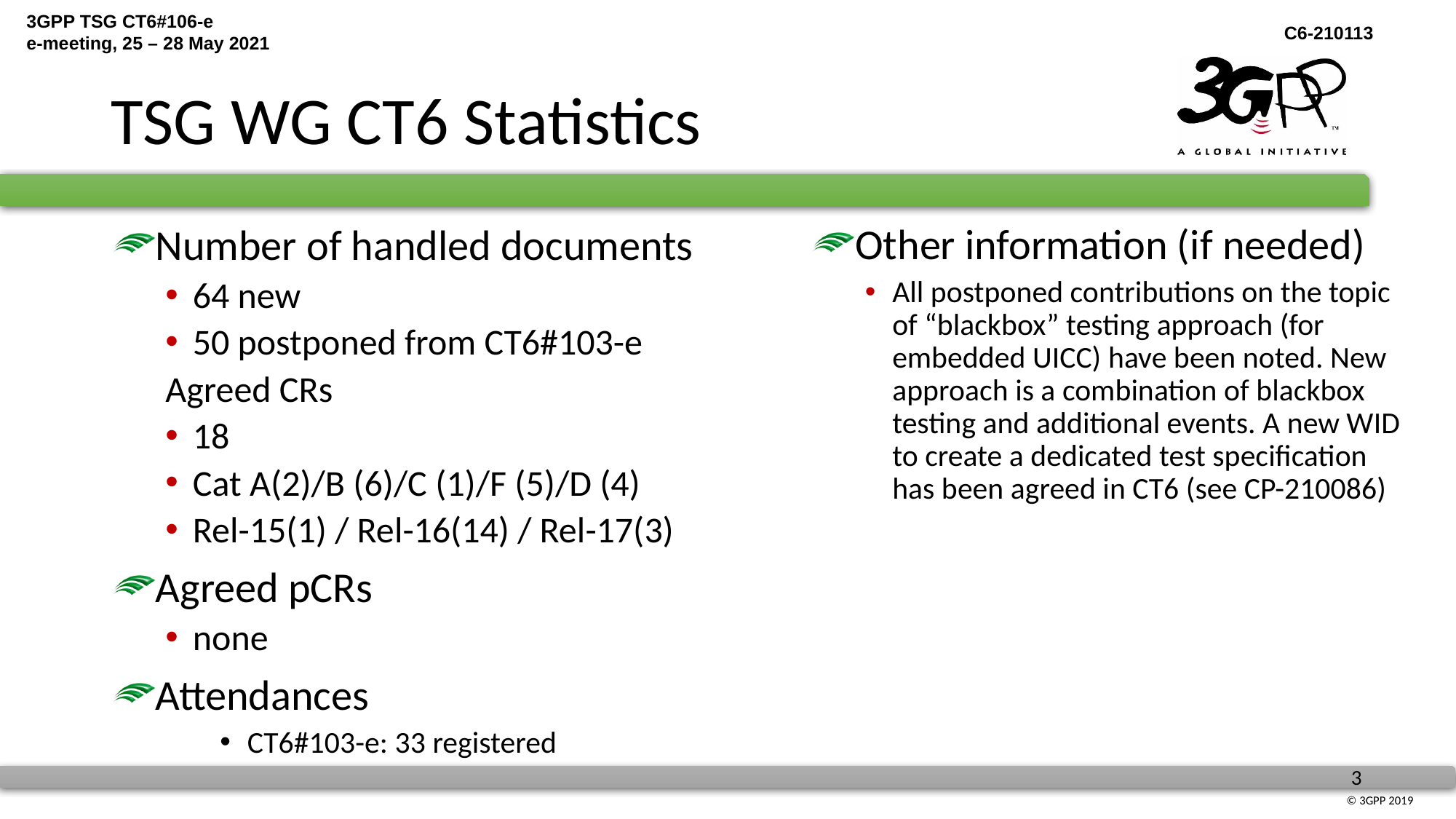

# TSG WG CT6 Statistics
Other information (if needed)
All postponed contributions on the topic of “blackbox” testing approach (for embedded UICC) have been noted. New approach is a combination of blackbox testing and additional events. A new WID to create a dedicated test specification has been agreed in CT6 (see CP-210086)
Number of handled documents
64 new
50 postponed from CT6#103-e
Agreed CRs
18
Cat A(2)/B (6)/C (1)/F (5)/D (4)
Rel-15(1) / Rel-16(14) / Rel-17(3)
Agreed pCRs
none
Attendances
CT6#103-e: 33 registered